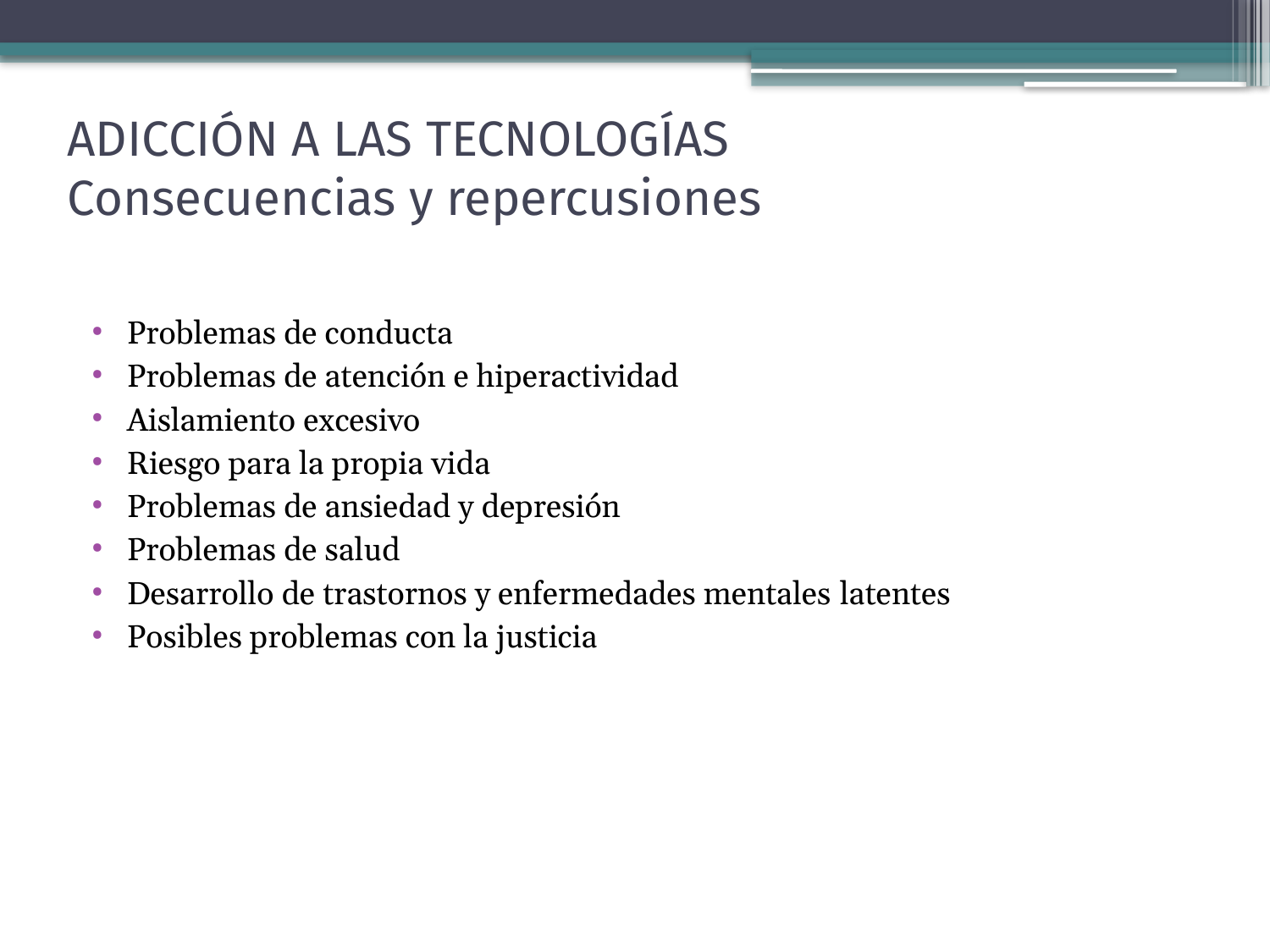

# ADICCIÓN A LAS TECNOLOGÍAS Consecuencias y repercusiones
Problemas de conducta
Problemas de atención e hiperactividad
Aislamiento excesivo
Riesgo para la propia vida
Problemas de ansiedad y depresión
Problemas de salud
Desarrollo de trastornos y enfermedades mentales latentes
Posibles problemas con la justicia